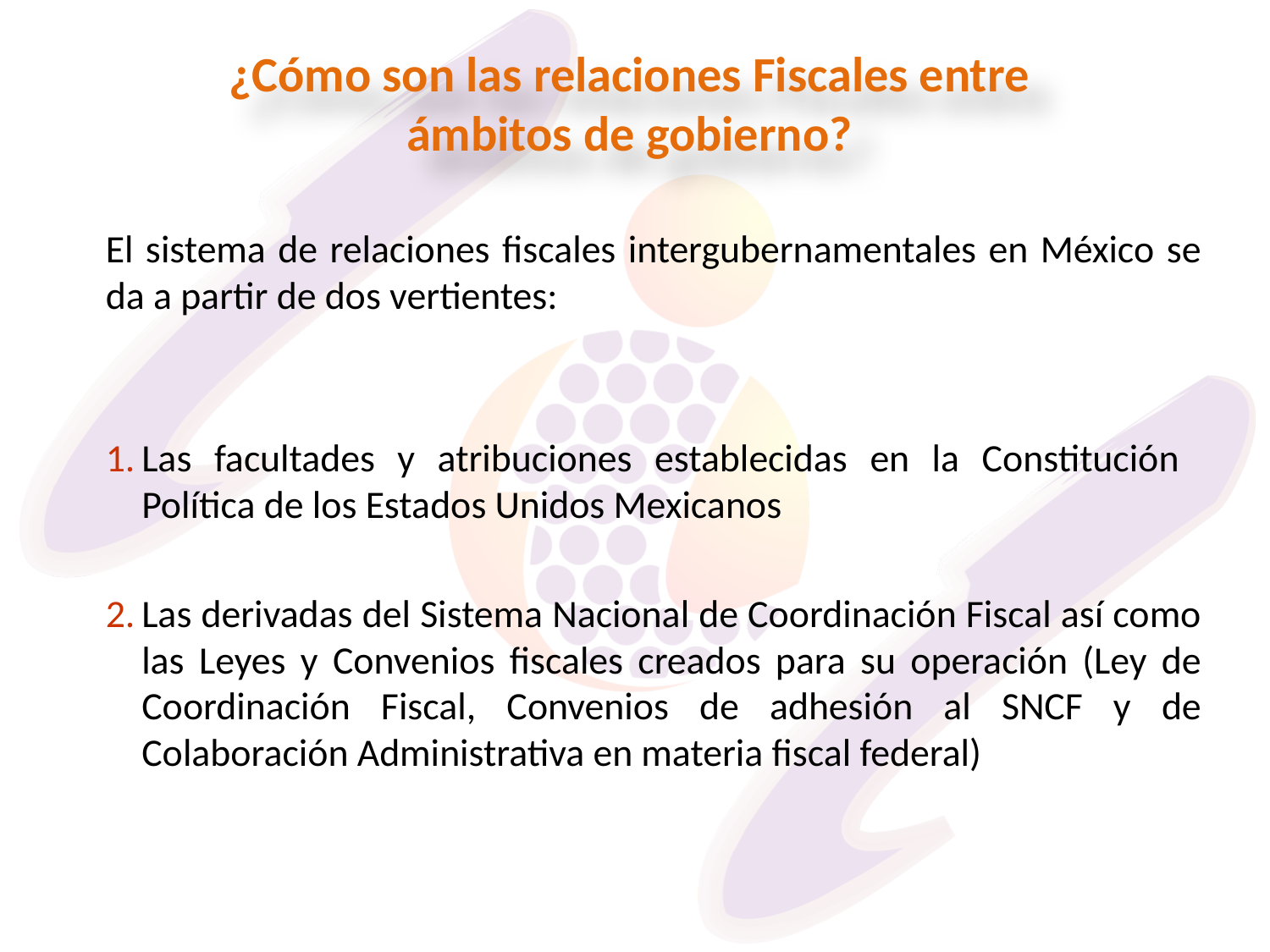

¿Cómo son las relaciones Fiscales entre ámbitos de gobierno?
El sistema de relaciones fiscales intergubernamentales en México se da a partir de dos vertientes:

Las facultades y atribuciones establecidas en la Constitución  Política de los Estados Unidos Mexicanos

Las derivadas del Sistema Nacional de Coordinación Fiscal así como las Leyes y Convenios fiscales creados para su operación (Ley de Coordinación Fiscal, Convenios de adhesión al SNCF y de Colaboración Administrativa en materia fiscal federal)